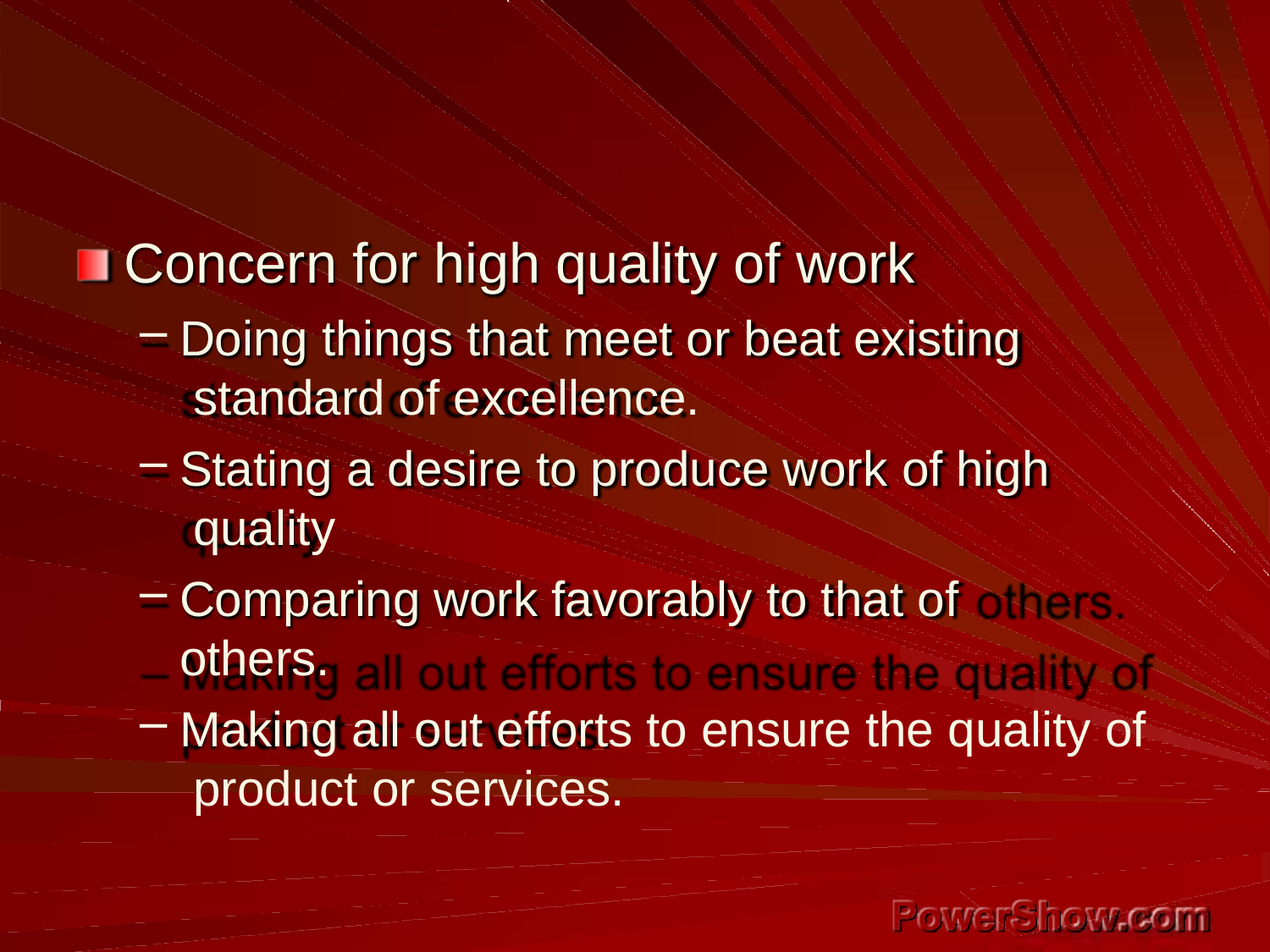

# Concern for high quality of work

Doing things that meet or beat existing  standard of excellence.
Stating a desire to produce work of high  quality
Comparing work favorably to that of others.
Making all out efforts to ensure the quality of  product or services.